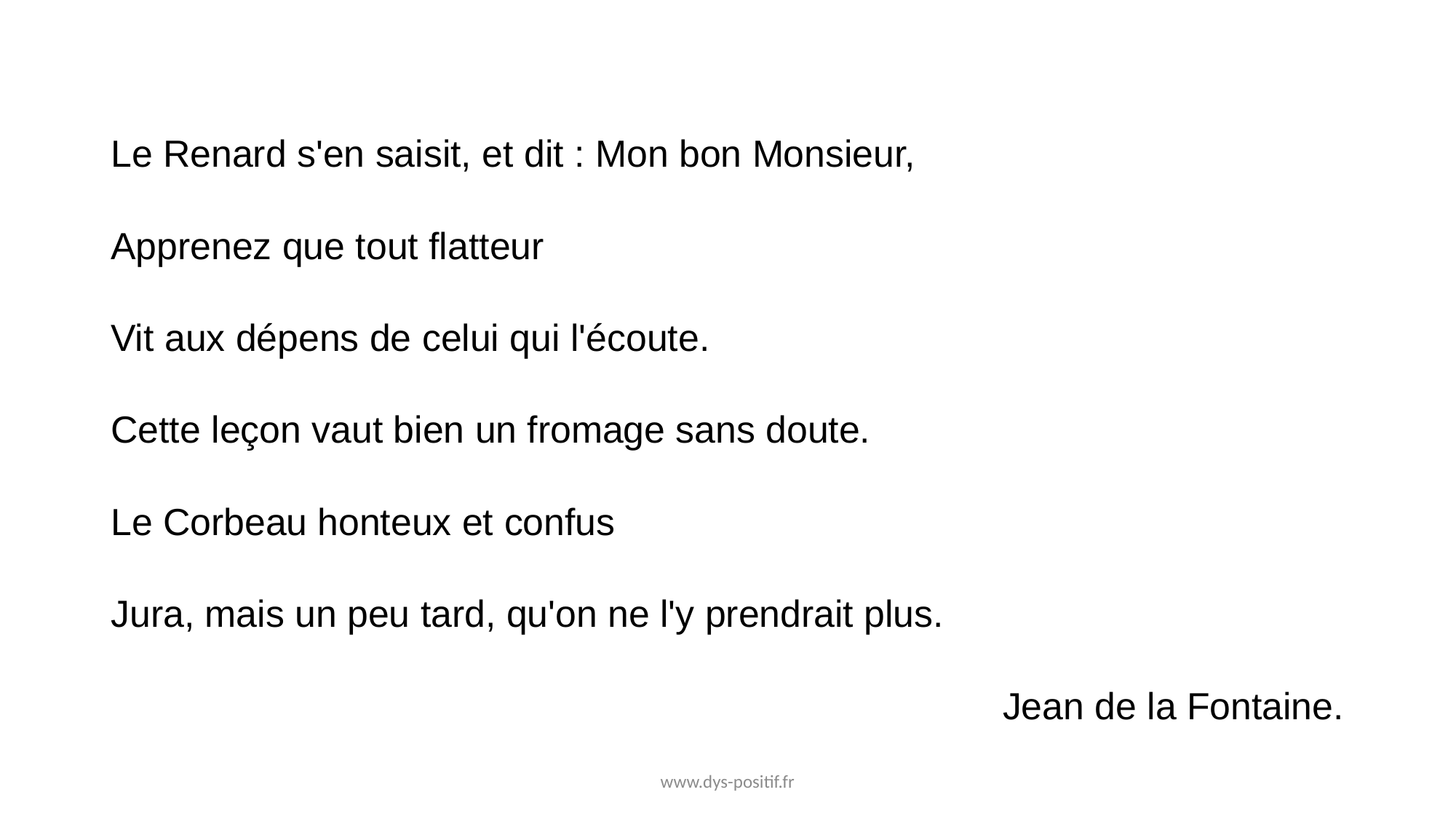

Le Renard s'en saisit, et dit : Mon bon Monsieur,
Apprenez que tout flatteur
Vit aux dépens de celui qui l'écoute.
Cette leçon vaut bien un fromage sans doute.
Le Corbeau honteux et confus
Jura, mais un peu tard, qu'on ne l'y prendrait plus.
Jean de la Fontaine.

www.dys-positif.fr